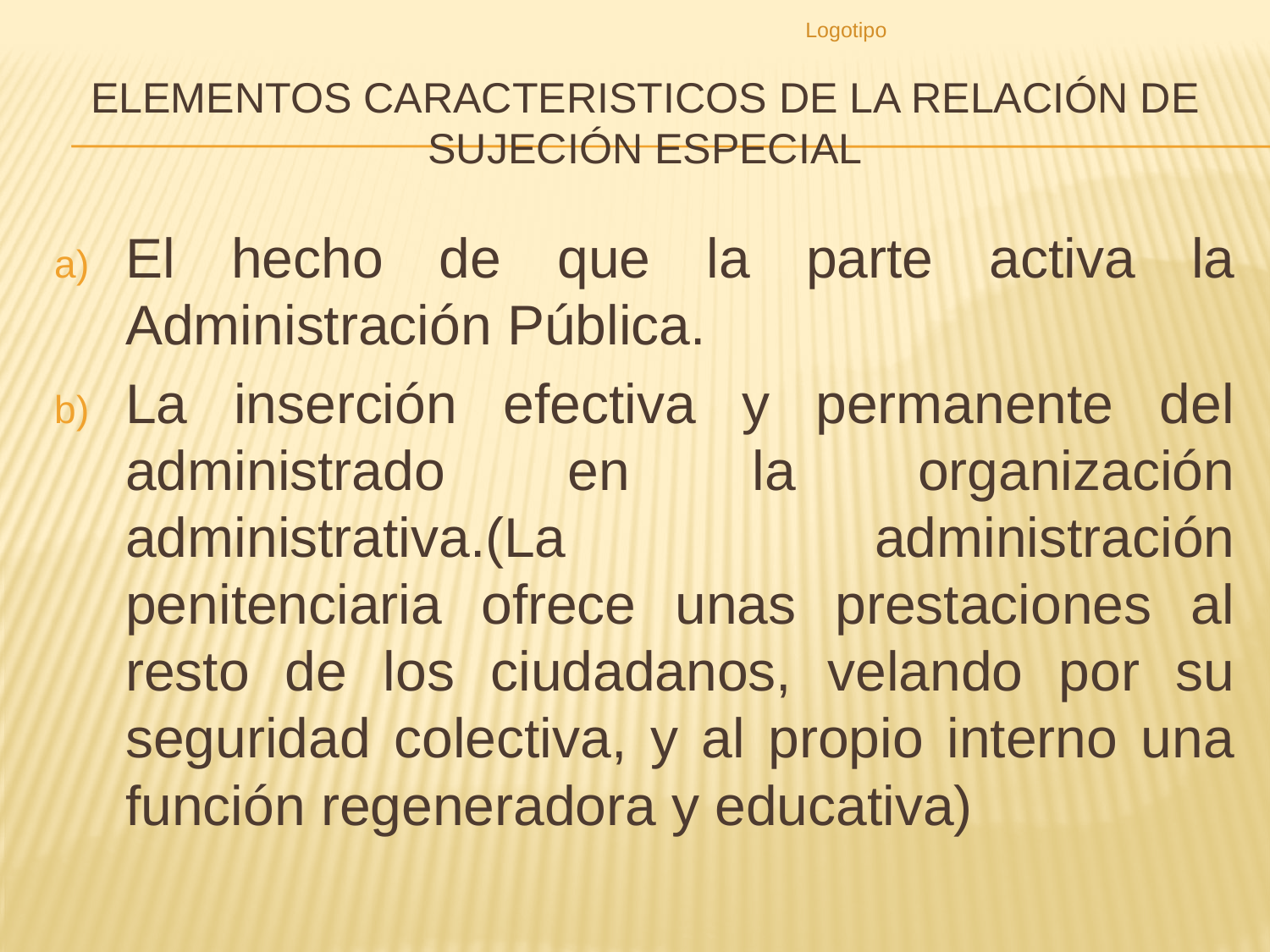

Logotipo
# ELEMENTOS CARACTERISTICOS DE LA RELACIÓN DE SUJECIÓN ESPECIAL
El hecho de que la parte activa la Administración Pública.
La inserción efectiva y permanente del administrado en la organización administrativa.(La administración penitenciaria ofrece unas prestaciones al resto de los ciudadanos, velando por su seguridad colectiva, y al propio interno una función regeneradora y educativa)